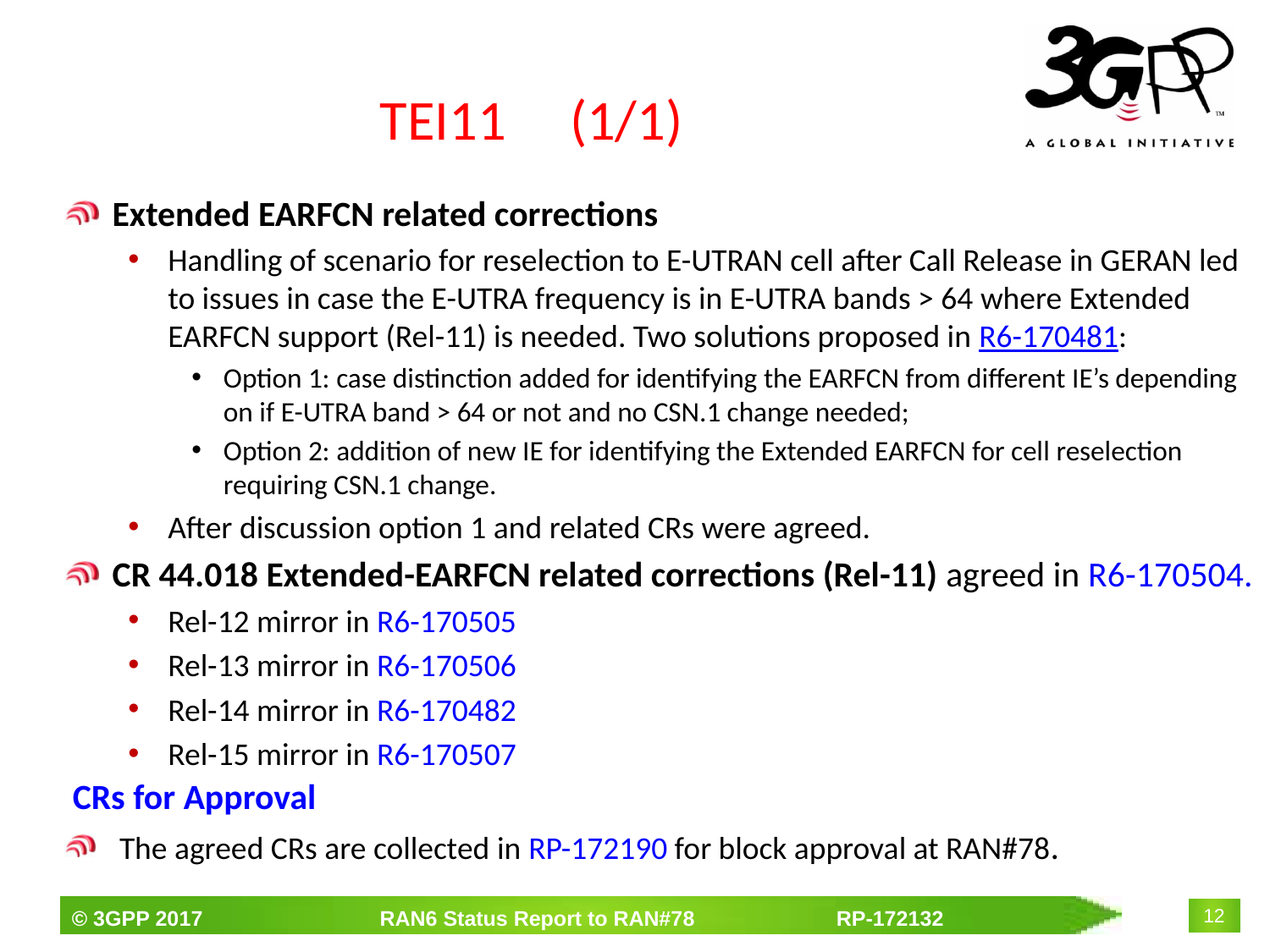

# TEI11     (1/1)
Extended EARFCN related corrections
Handling of scenario for reselection to E-UTRAN cell after Call Release in GERAN led to issues in case the E-UTRA frequency is in E-UTRA bands > 64 where Extended EARFCN support (Rel-11) is needed. Two solutions proposed in R6-170481:
Option 1: case distinction added for identifying the EARFCN from different IE’s depending on if E-UTRA band > 64 or not and no CSN.1 change needed;
Option 2: addition of new IE for identifying the Extended EARFCN for cell reselection requiring CSN.1 change.
After discussion option 1 and related CRs were agreed.
CR 44.018 Extended-EARFCN related corrections (Rel-11) agreed in R6-170504.
Rel-12 mirror in R6-170505
Rel-13 mirror in R6-170506
Rel-14 mirror in R6-170482
Rel-15 mirror in R6-170507
CRs for Approval
 The agreed CRs are collected in RP-172190 for block approval at RAN#78.